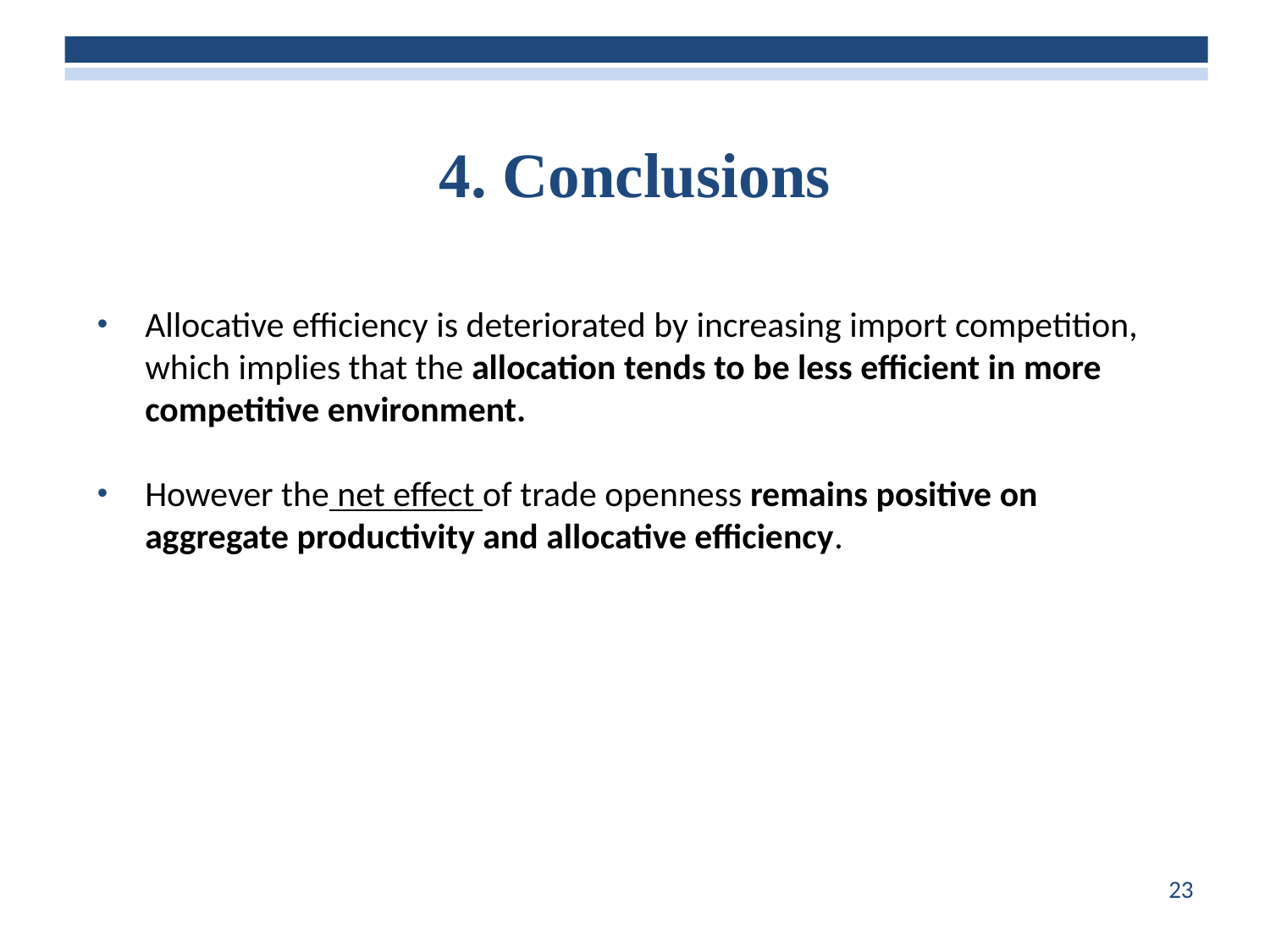

# 4. Conclusions

Allocative efficiency is deteriorated by increasing import competition, which implies that the allocation tends to be less efficient in more competitive environment.

However the net effect of trade openness remains positive on aggregate productivity and allocative efficiency.
23